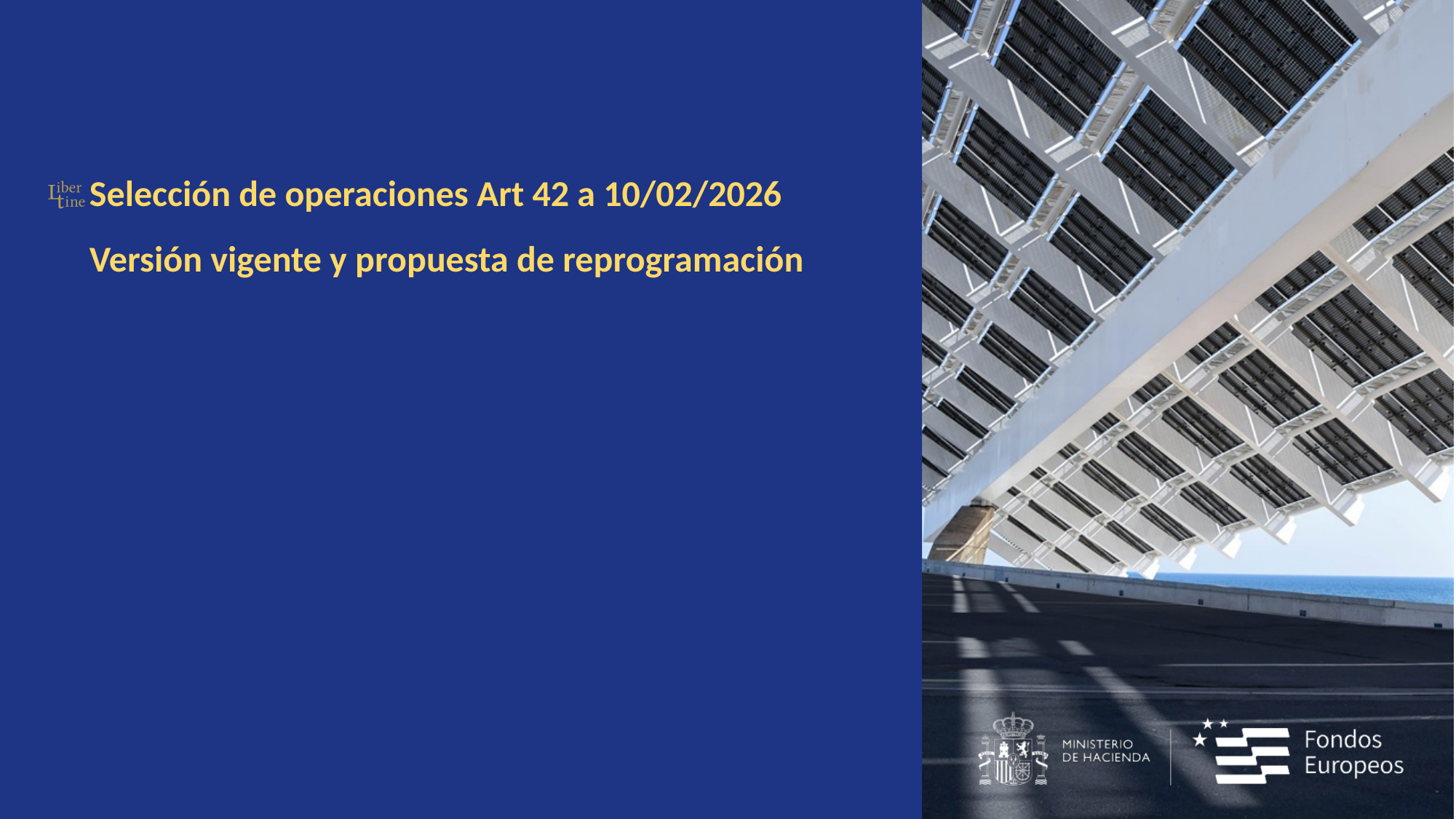

Selección de operaciones Art 42 a 10/02/2026 Versión vigente y propuesta de reprogramación